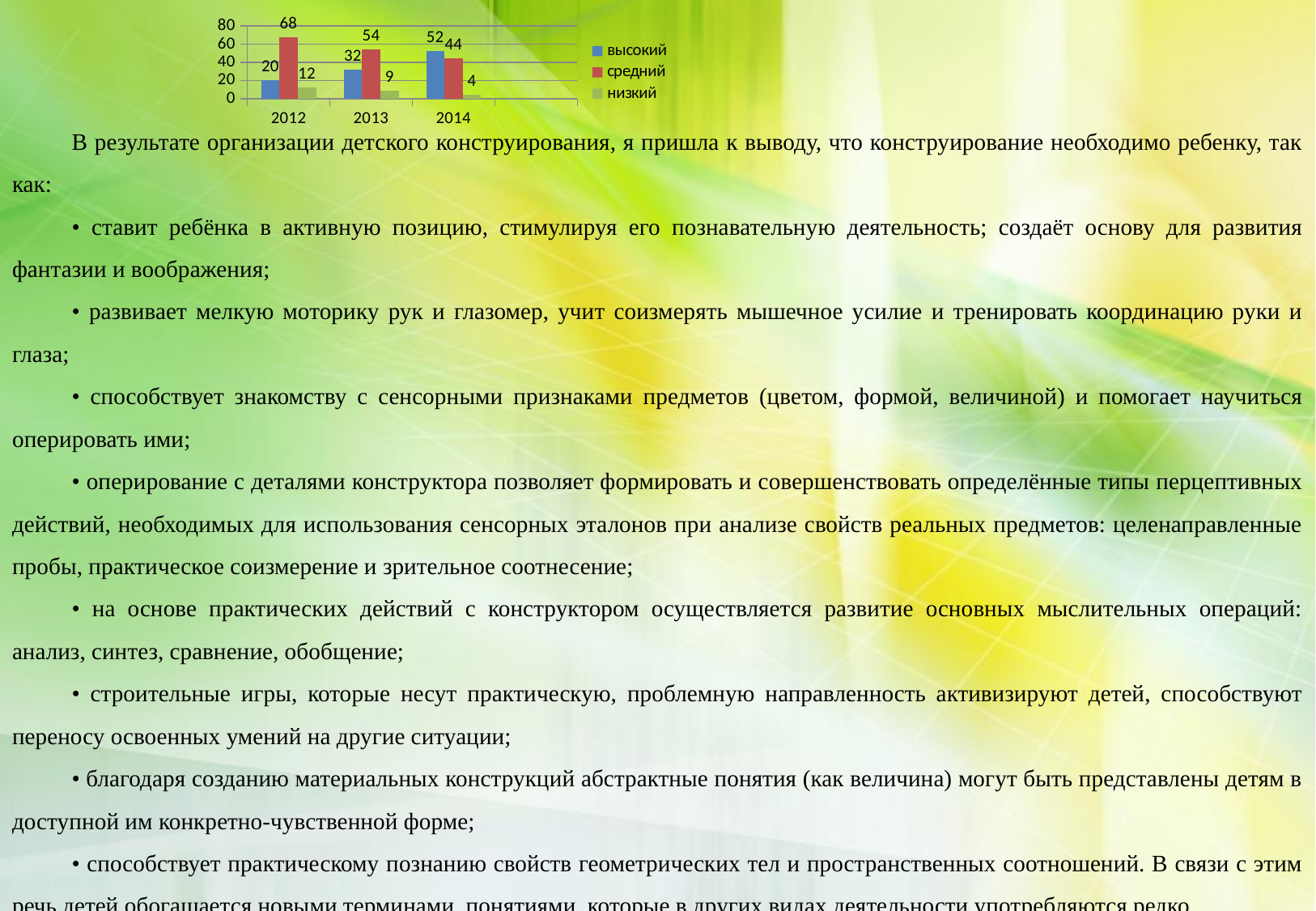

### Chart

| Category | высокий | средний | низкий |
|---|---|---|---|
| 2012 | 20.0 | 68.0 | 12.0 |
| 2013 | 32.0 | 54.0 | 9.0 |
| 2014 | 52.0 | 44.0 | 4.0 |
|  | None | None | None |
В результате организации детского конструирования, я пришла к выводу, что конструирование необходимо ребенку, так как:
• ставит ребёнка в активную позицию, стимулируя его познавательную деятельность; создаёт основу для развития фантазии и воображения;
• развивает мелкую моторику рук и глазомер, учит соизмерять мышечное усилие и тренировать координацию руки и глаза;
• способствует знакомству с сенсорными признаками предметов (цветом, формой, величиной) и помогает научиться оперировать ими;
• оперирование с деталями конструктора позволяет формировать и совершенствовать определённые типы перцептивных действий, необходимых для использования сенсорных эталонов при анализе свойств реальных предметов: целенаправленные пробы, практическое соизмерение и зрительное соотнесение;
• на основе практических действий с конструктором осуществляется развитие основных мыслительных операций: анализ, синтез, сравнение, обобщение;
• строительные игры, которые несут практическую, проблемную направленность активизируют детей, способствуют переносу освоенных умений на другие ситуации;
• благодаря созданию материальных конструкций абстрактные понятия (как величина) могут быть представлены детям в доступной им конкретно-чувственной форме;
• способствует практическому познанию свойств геометрических тел и пространственных соотношений. В связи с этим речь детей обогащается новыми терминами, понятиями, которые в других видах деятельности употребляются редко.